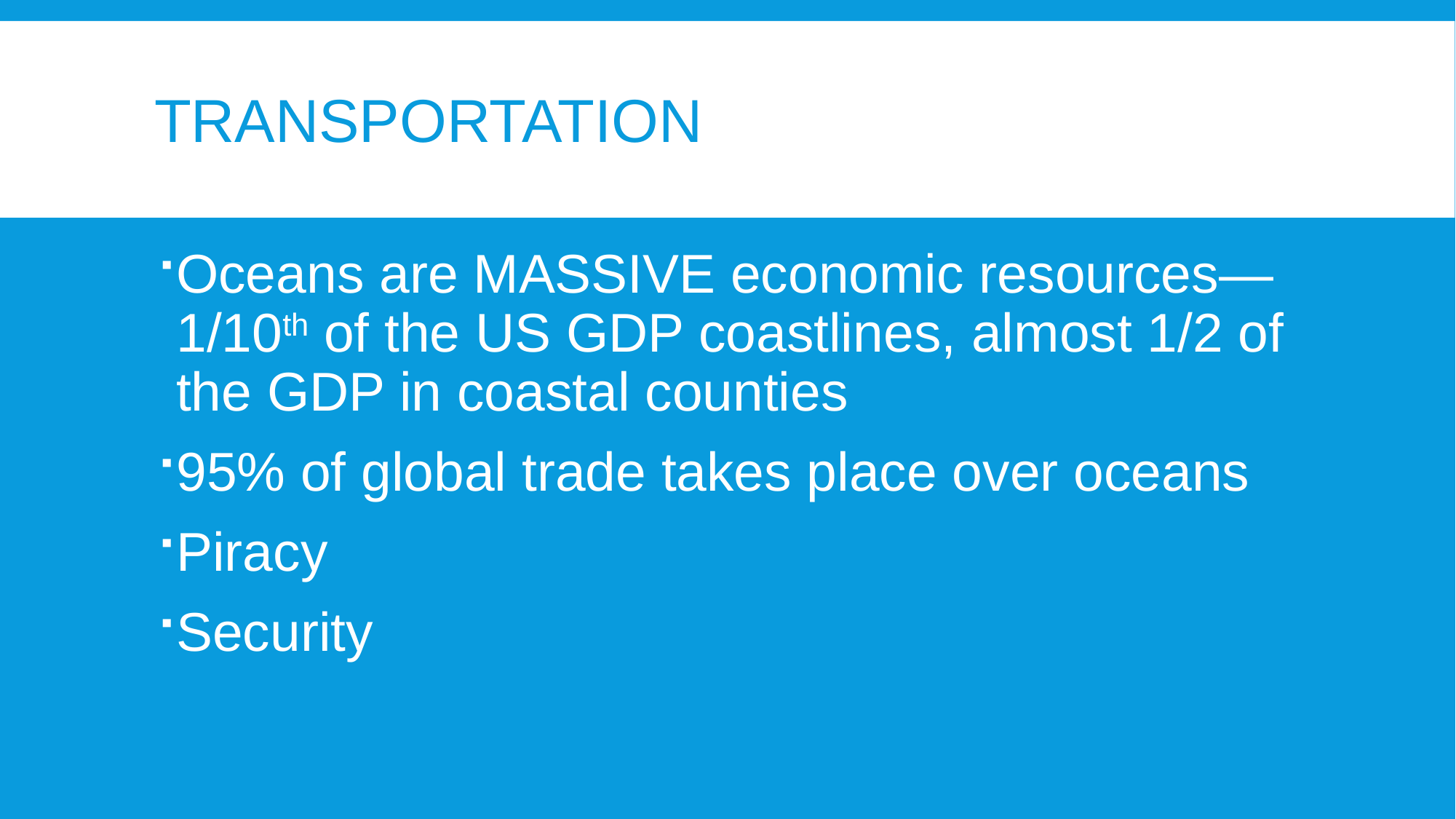

# transportation
Oceans are MASSIVE economic resources—1/10th of the US GDP coastlines, almost 1/2 of the GDP in coastal counties
95% of global trade takes place over oceans
Piracy
Security